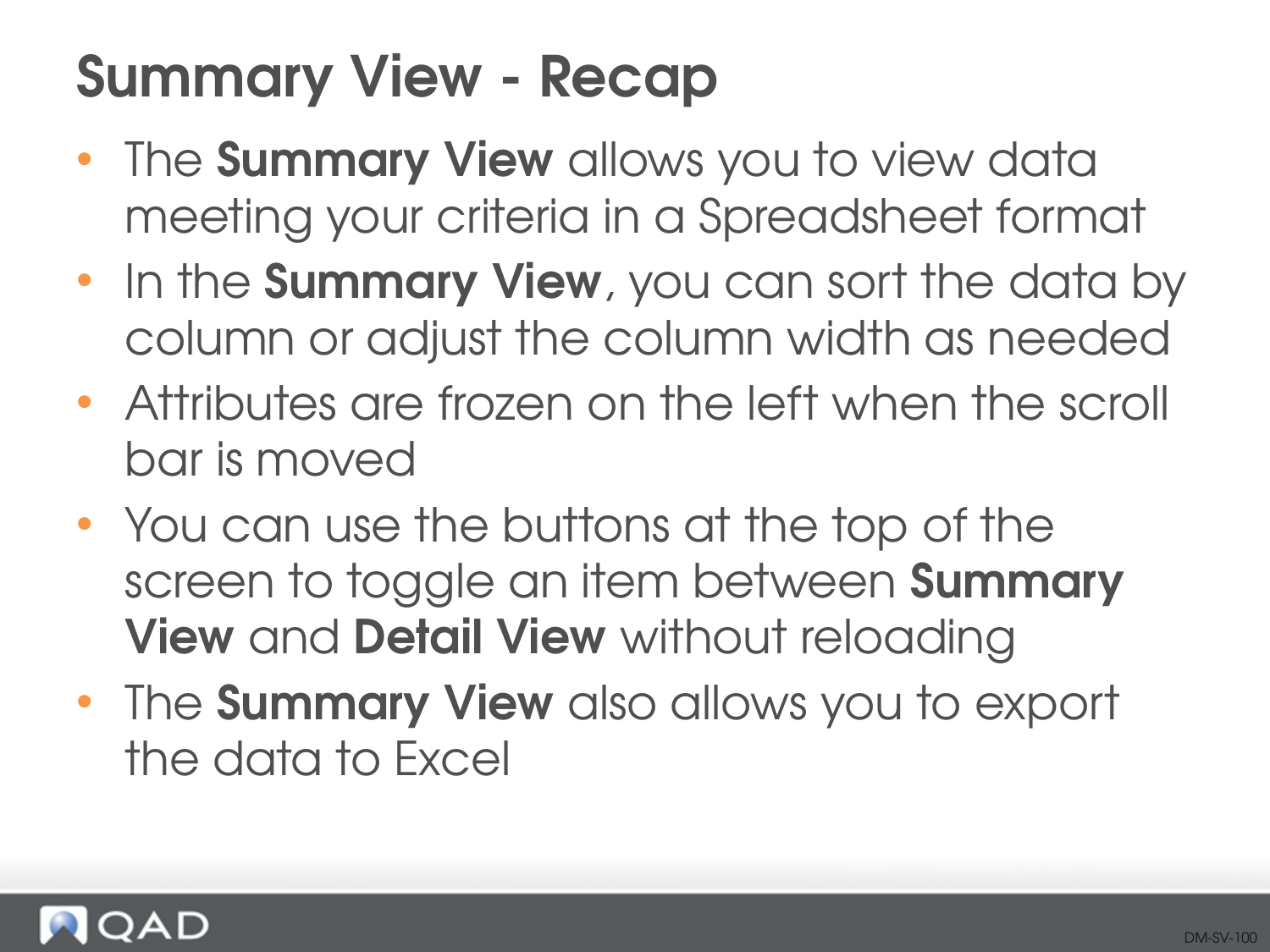

# Summary View - Recap
The Summary View allows you to view data meeting your criteria in a Spreadsheet format
In the Summary View, you can sort the data by column or adjust the column width as needed
Attributes are frozen on the left when the scroll bar is moved
You can use the buttons at the top of the screen to toggle an item between Summary View and Detail View without reloading
The Summary View also allows you to export the data to Excel
DM-SV-100